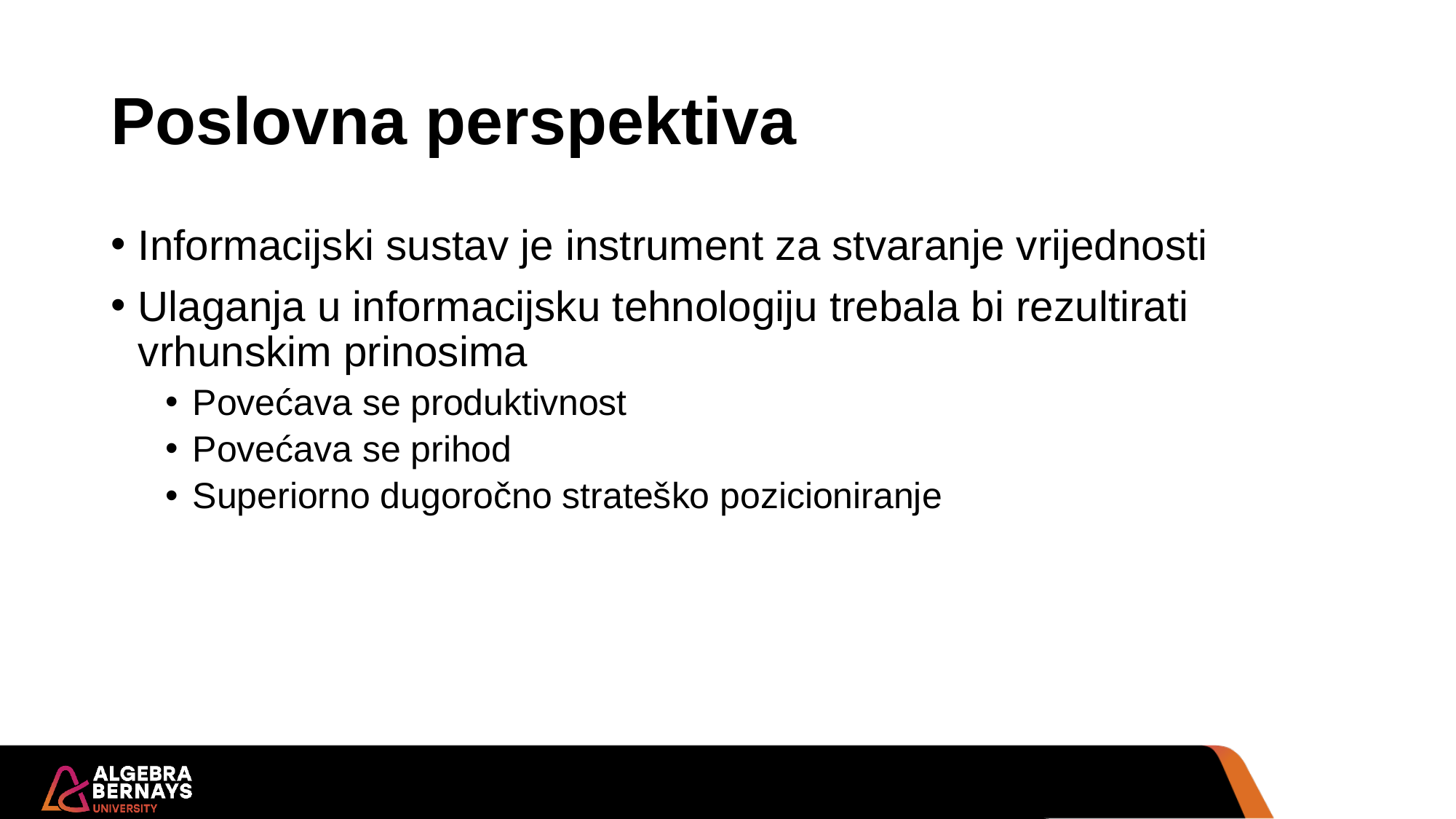

# Poslovna perspektiva
Informacijski sustav je instrument za stvaranje vrijednosti
Ulaganja u informacijsku tehnologiju trebala bi rezultirati vrhunskim prinosima
Povećava se produktivnost
Povećava se prihod
Superiorno dugoročno strateško pozicioniranje